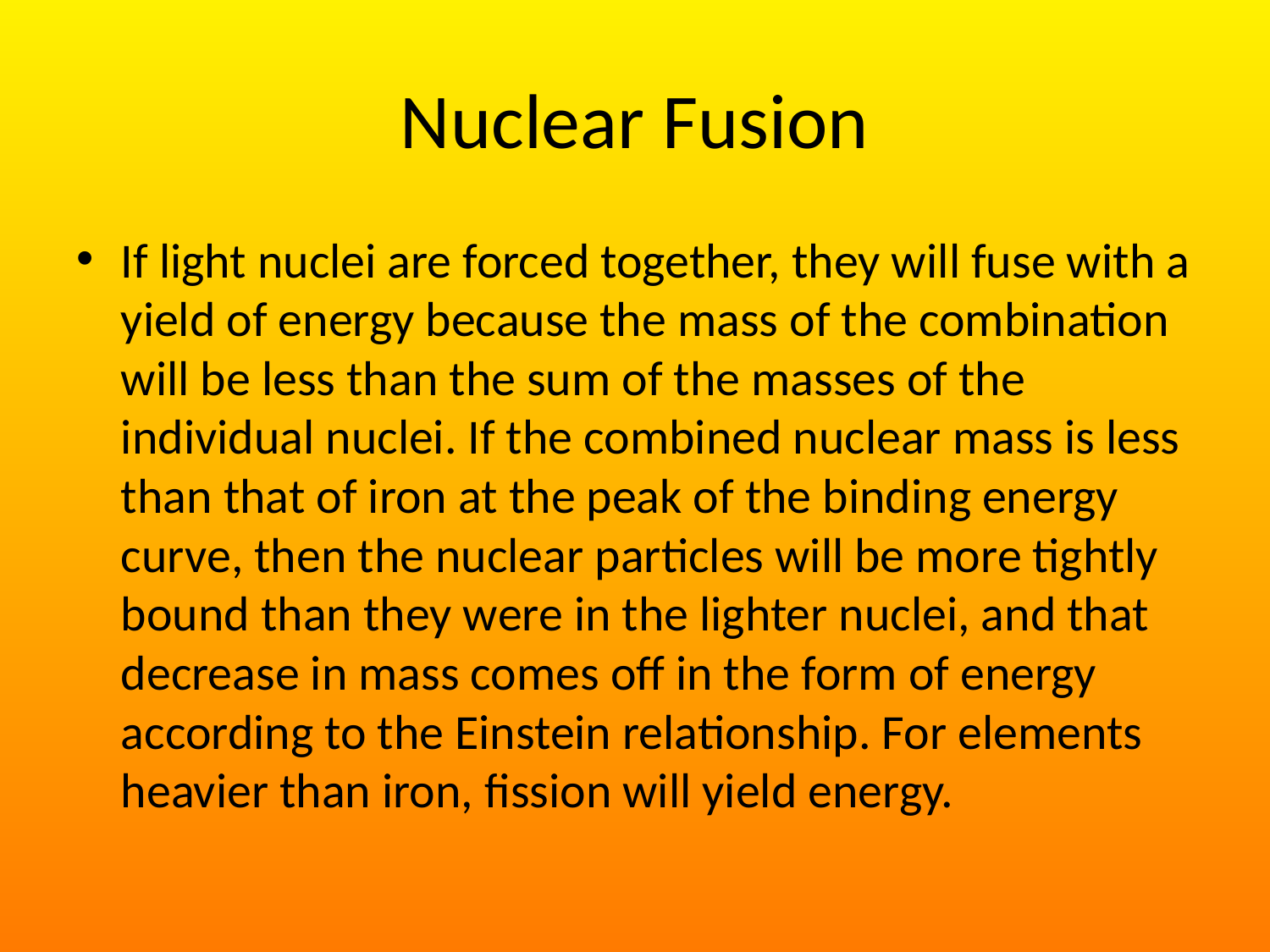

# Nuclear Fusion
If light nuclei are forced together, they will fuse with a yield of energy because the mass of the combination will be less than the sum of the masses of the individual nuclei. If the combined nuclear mass is less than that of iron at the peak of the binding energy curve, then the nuclear particles will be more tightly bound than they were in the lighter nuclei, and that decrease in mass comes off in the form of energy according to the Einstein relationship. For elements heavier than iron, fission will yield energy.